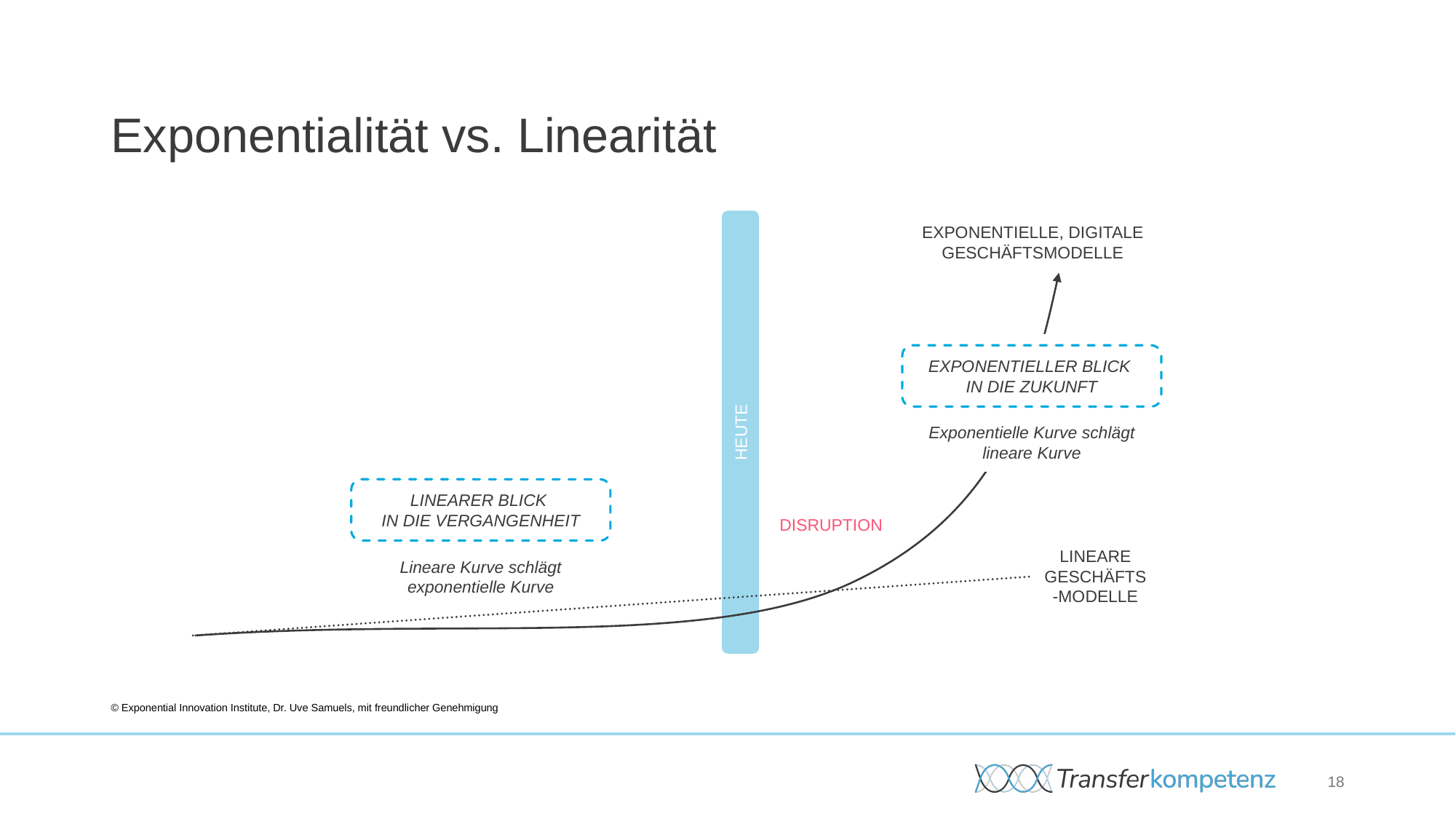

# Exponentialität vs. Linearität
EXPONENTIELLE, DIGITALE GESCHÄFTSMODELLE

EXPONENTIELLER BLICK
IN DIE ZUKUNFT
HEUTE
Exponentielle Kurve schlägt lineare Kurve
LINEARER BLICK
IN DIE VERGANGENHEIT
DISRUPTION
LINEARE GESCHÄFTS-MODELLE
Lineare Kurve schlägt exponentielle Kurve
© Exponential Innovation Institute, Dr. Uve Samuels, mit freundlicher Genehmigung
18